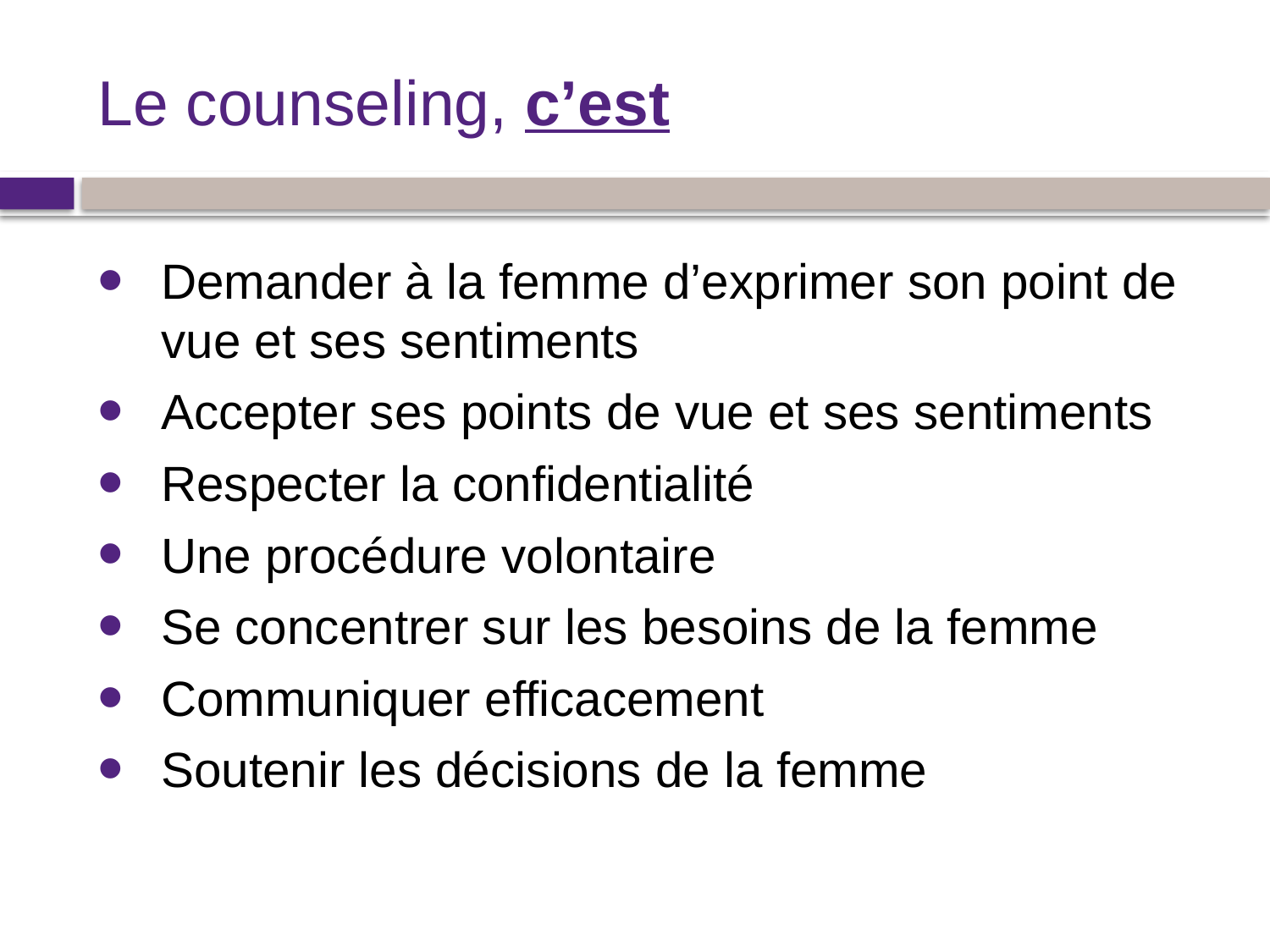

# Le counseling, c’est
Demander à la femme d’exprimer son point de vue et ses sentiments
Accepter ses points de vue et ses sentiments
Respecter la confidentialité
Une procédure volontaire
Se concentrer sur les besoins de la femme
Communiquer efficacement
Soutenir les décisions de la femme